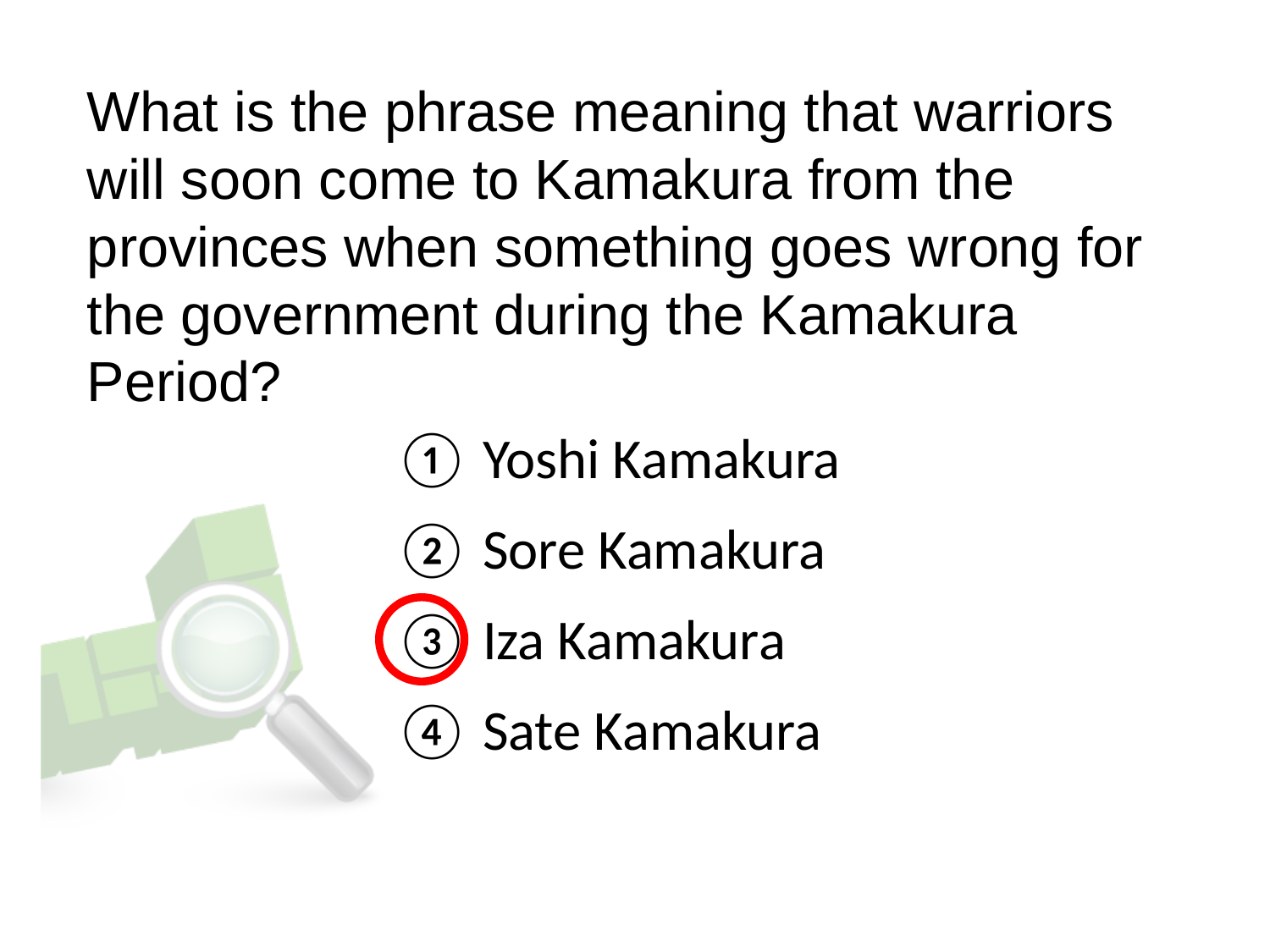

# What is the phrase meaning that warriors will soon come to Kamakura from the provinces when something goes wrong for the government during the Kamakura Period?
① Yoshi Kamakura
② Sore Kamakura
③ Iza Kamakura
④ Sate Kamakura